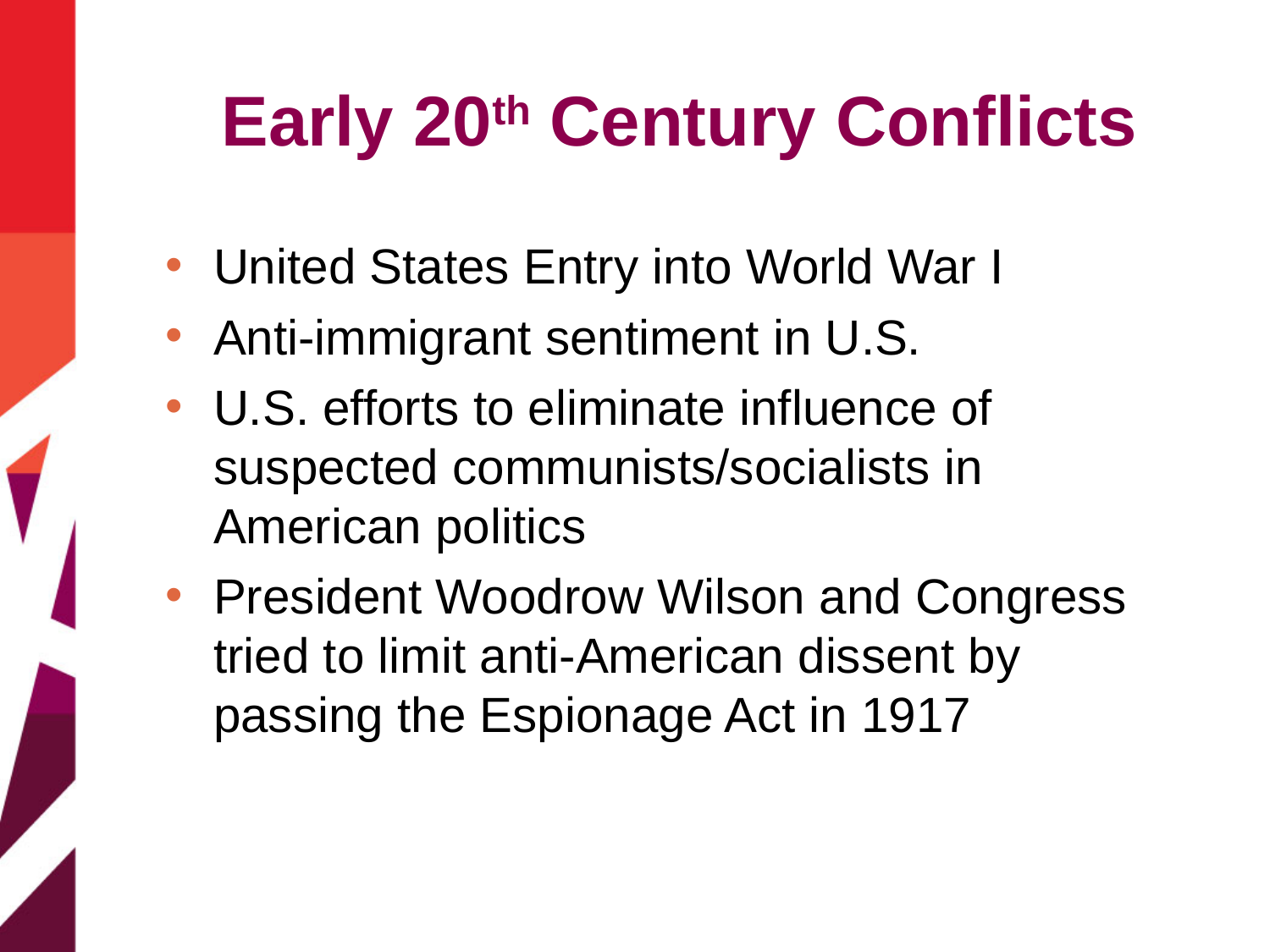

# Early 20th Century Conflicts
United States Entry into World War I
Anti-immigrant sentiment in U.S.
U.S. efforts to eliminate influence of suspected communists/socialists in American politics
President Woodrow Wilson and Congress tried to limit anti-American dissent by passing the Espionage Act in 1917